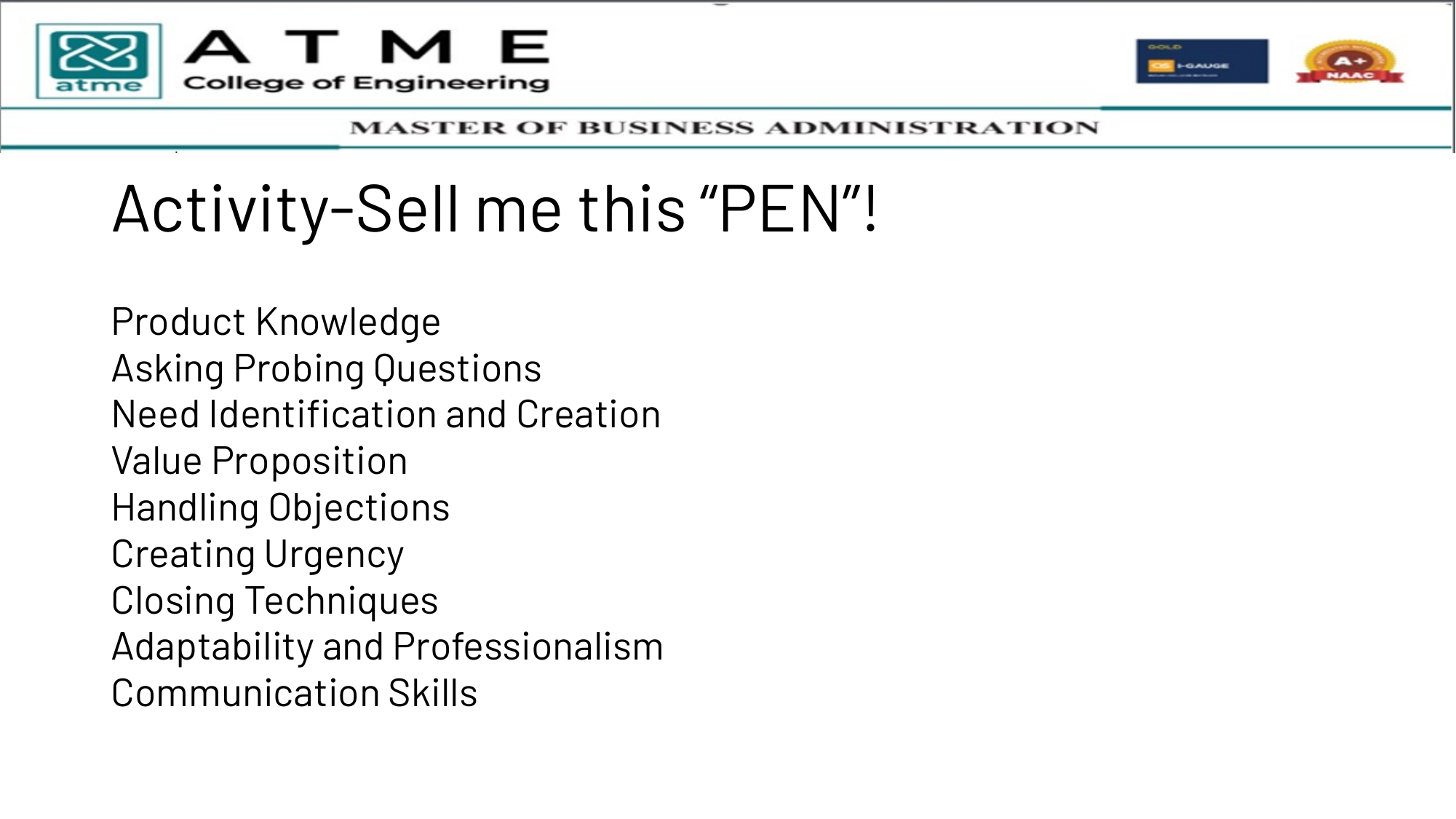

# Activity-Sell me this “PEN”!
Product Knowledge
Asking Probing Questions
Need Identification and Creation
Value Proposition
Handling Objections
Creating Urgency
Closing Techniques
Adaptability and Professionalism
Communication Skills